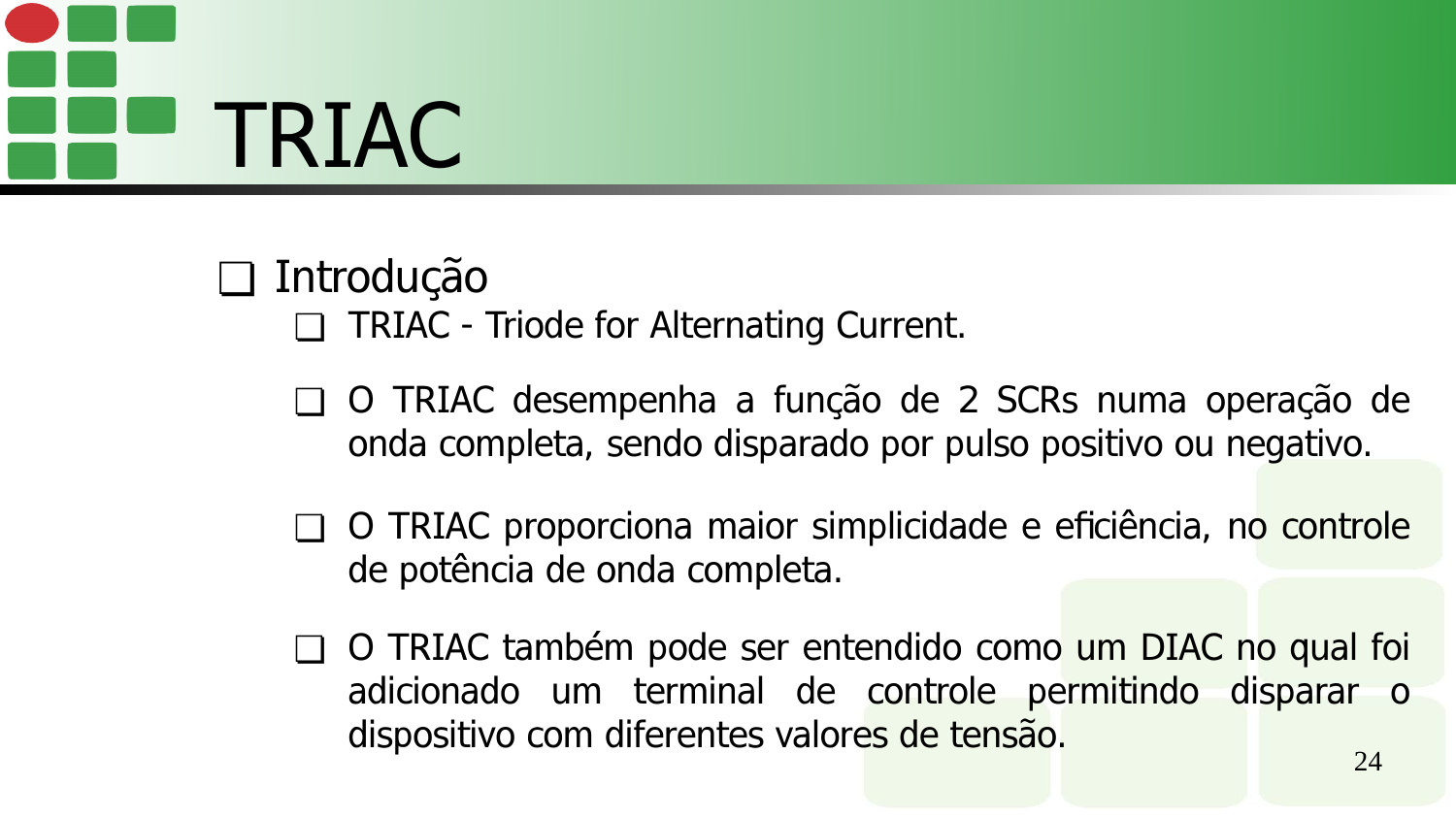

TRIAC
Introdução
TRIAC - Triode for Alternating Current.
O TRIAC desempenha a função de 2 SCRs numa operação de onda completa, sendo disparado por pulso positivo ou negativo.
O TRIAC proporciona maior simplicidade e eficiência, no controle de potência de onda completa.
O TRIAC também pode ser entendido como um DIAC no qual foi adicionado um terminal de controle permitindo disparar o dispositivo com diferentes valores de tensão.
24